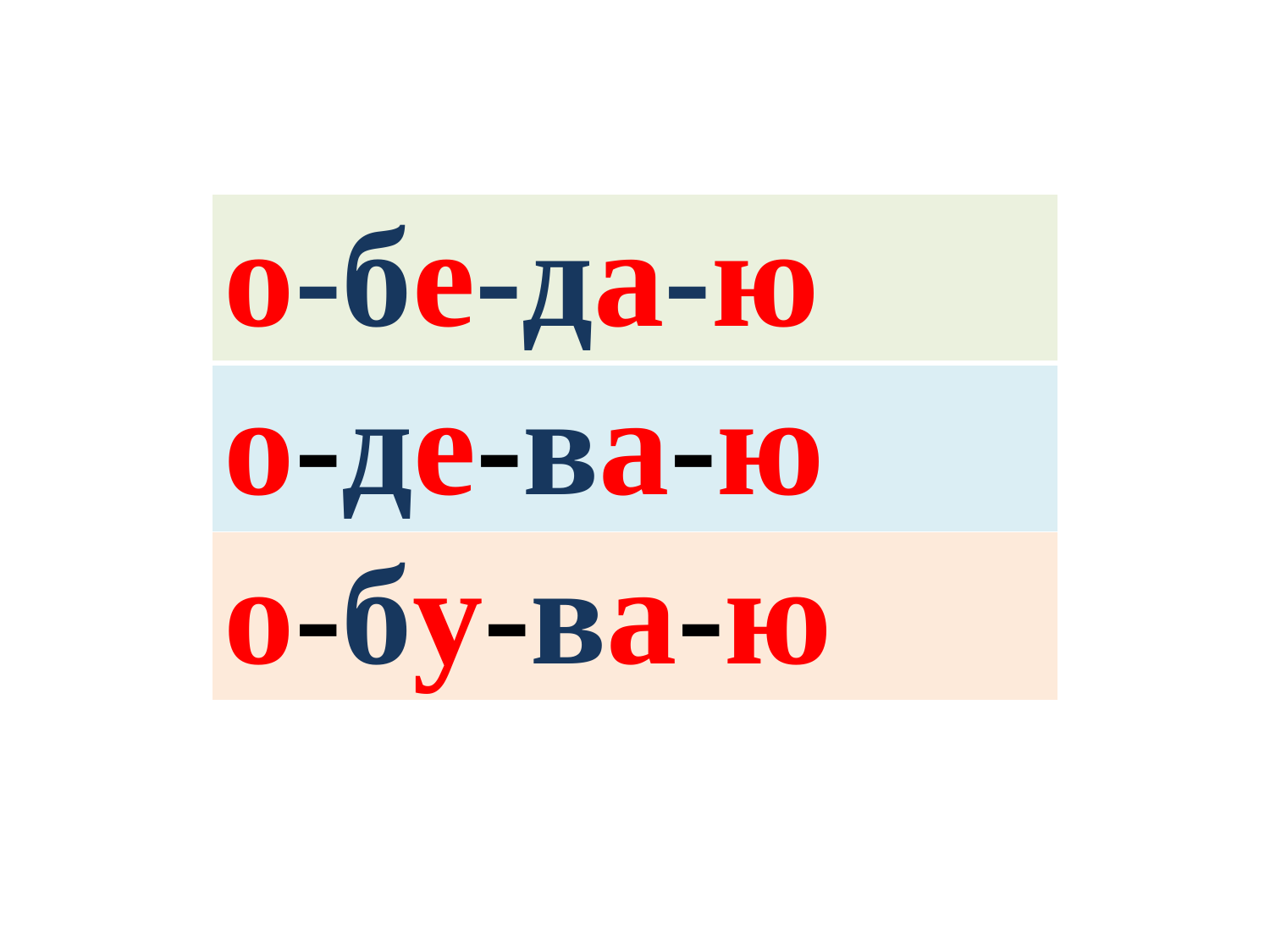

| о-бе-да-ю |
| --- |
| о-де-ва-ю |
| о-бу-ва-ю |